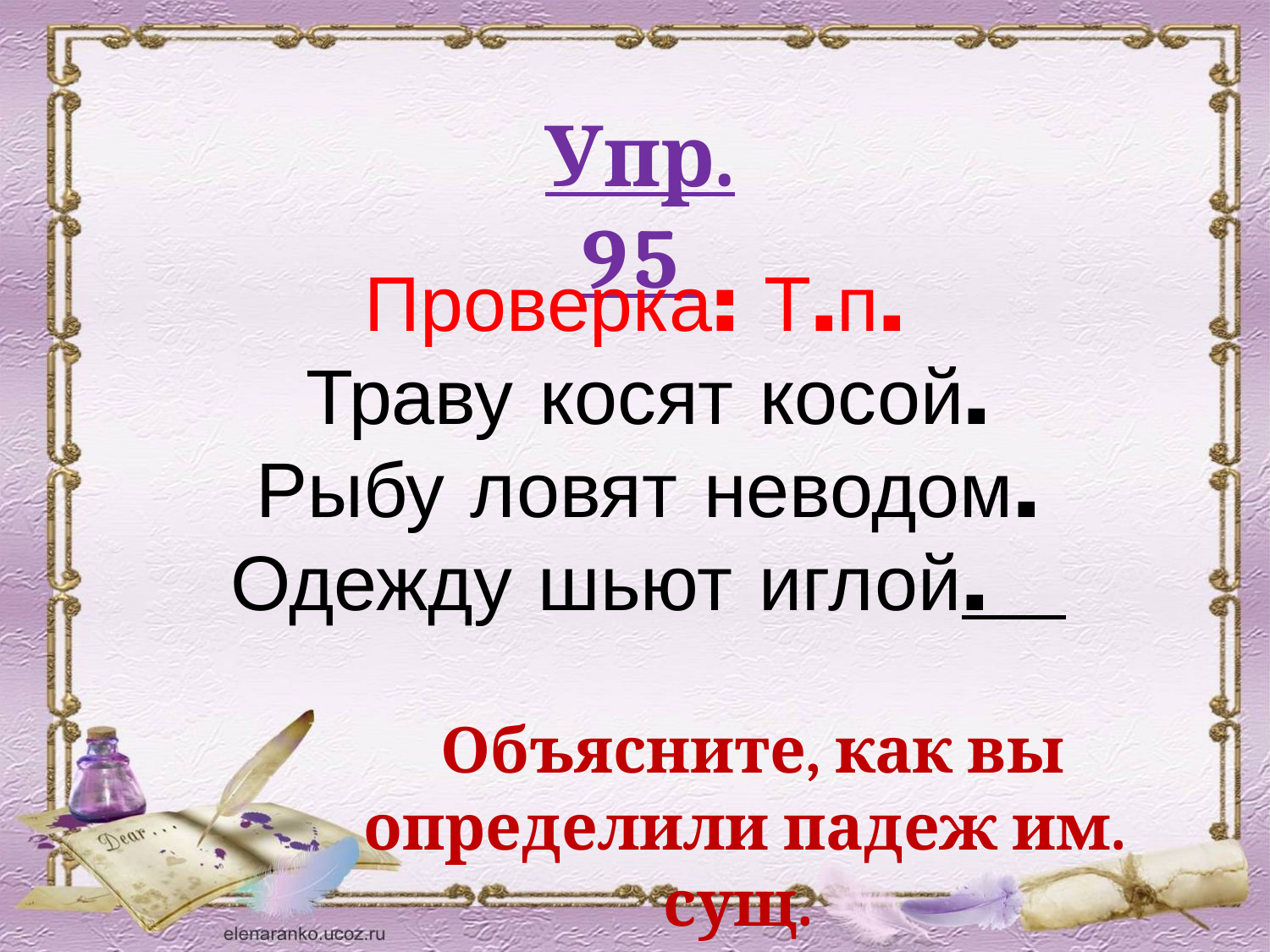

Упр. 95
 Проверка: Т.п.
  Траву косят косой.
 Рыбу ловят неводом.
 Одежду шьют иглой.

 Объясните, как вы определили падеж им. сущ.